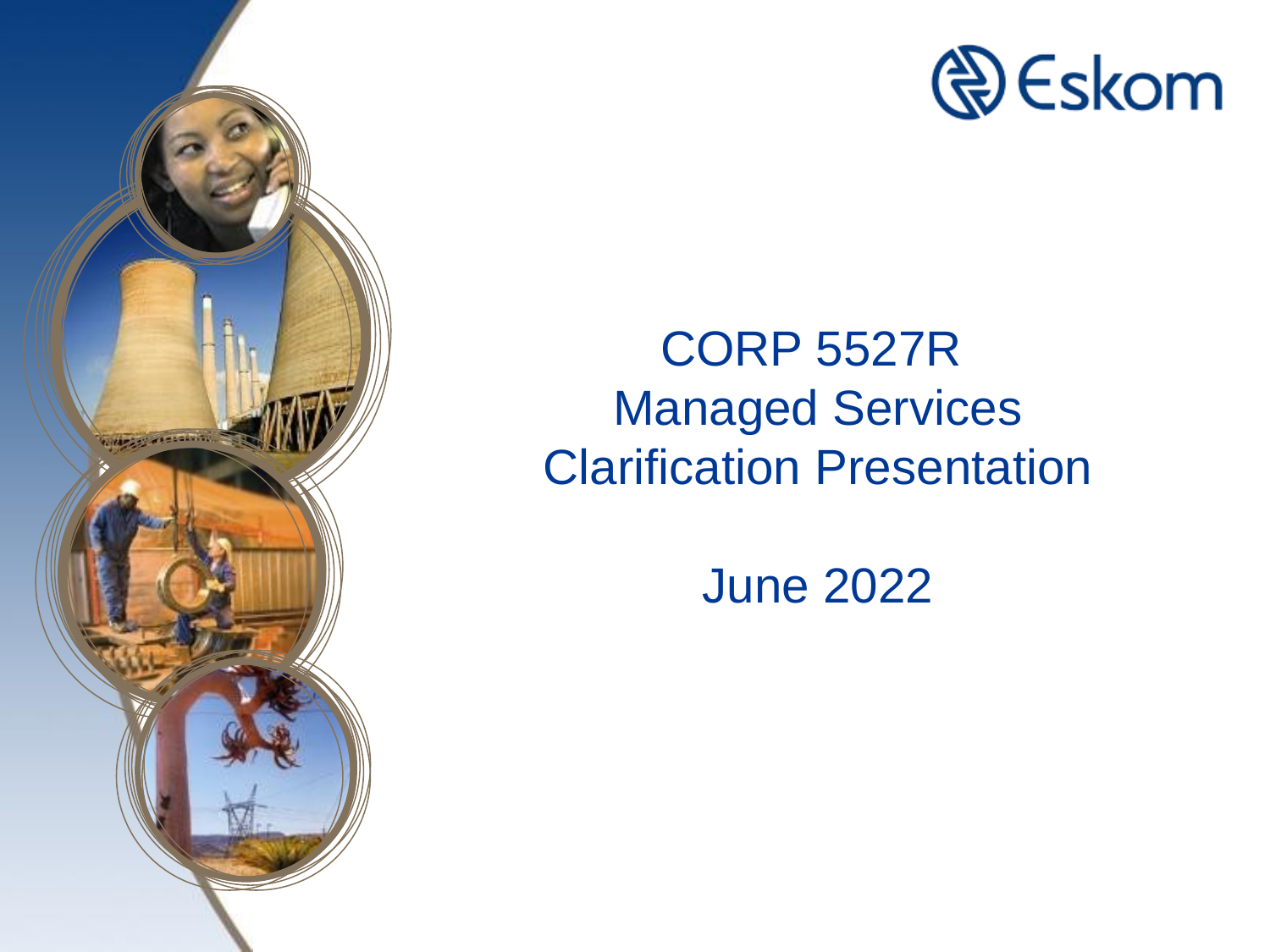

# CORP 5527R Managed Services Clarification Presentation June 2022